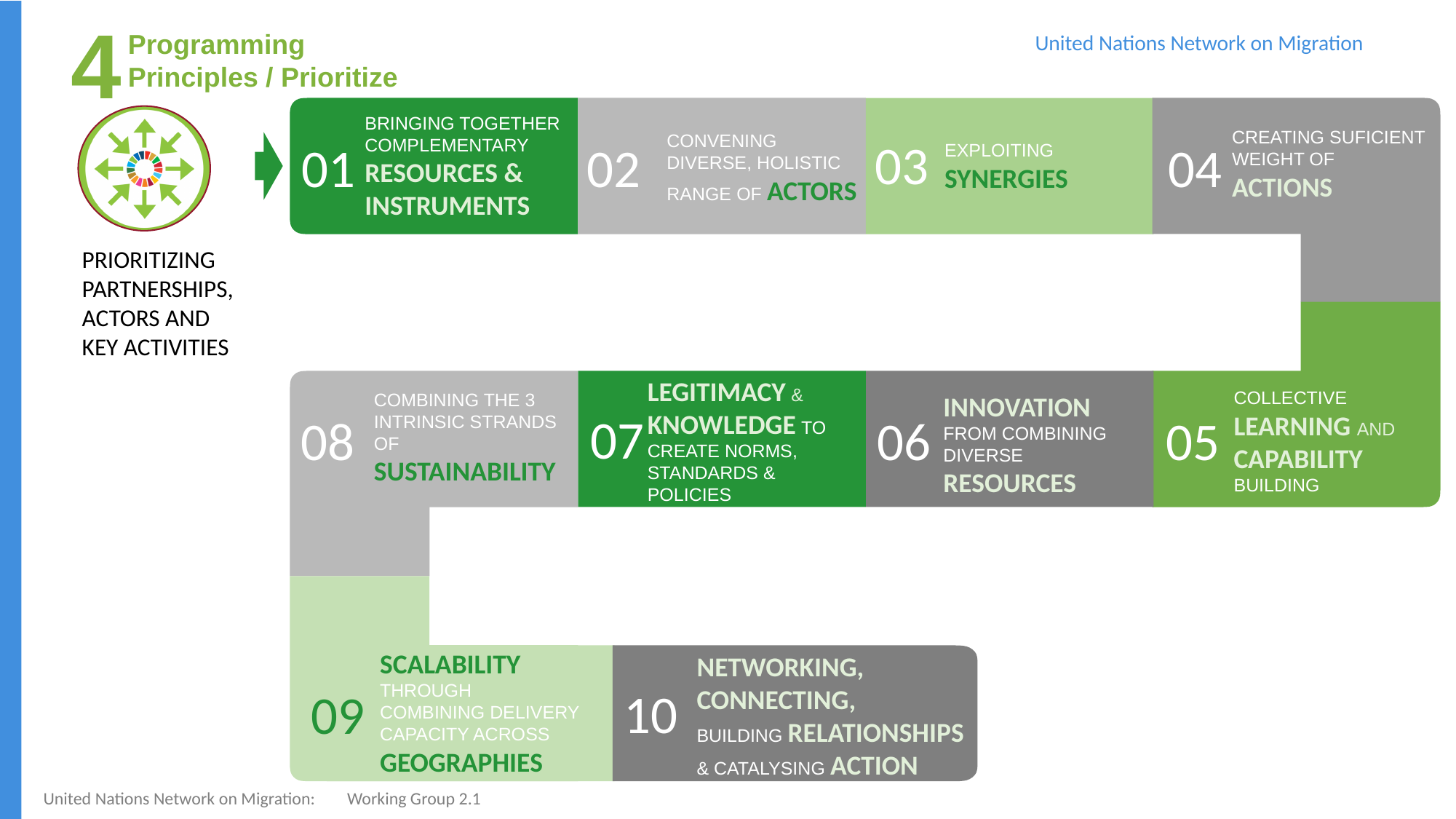

4
Programming Principles / Prioritize

PRIORITIZING PARTNERSHIPS, ACTORS AND
KEY ACTIVITIES
United Nations Network on Migration

01
BRINGING TOGETHER COMPLEMENTARY RESOURCES & INSTRUMENTS

02
CONVENING DIVERSE, HOLISTIC RANGE OF ACTORS

CREATING SUFICIENT WEIGHT OF ACTIONS
04

03
EXPLOITING SYNERGIES

05
COLLECTIVE LEARNING AND CAPABILITY BUILDING

07
LEGITIMACY & KNOWLEDGE TO CREATE NORMS, STANDARDS & POLICIES

COMBINING THE 3 INTRINSIC STRANDS OF SUSTAINABILITY
08

06
INNOVATION FROM COMBINING DIVERSE RESOURCES

SCALABILITY THROUGH COMBINING DELIVERY CAPACITY ACROSS GEOGRAPHIES
09

10
NETWORKING, CONNECTING,
BUILDING RELATIONSHIPS
& CATALYSING ACTION
United Nations Network on Migration:        Working Group 2.1